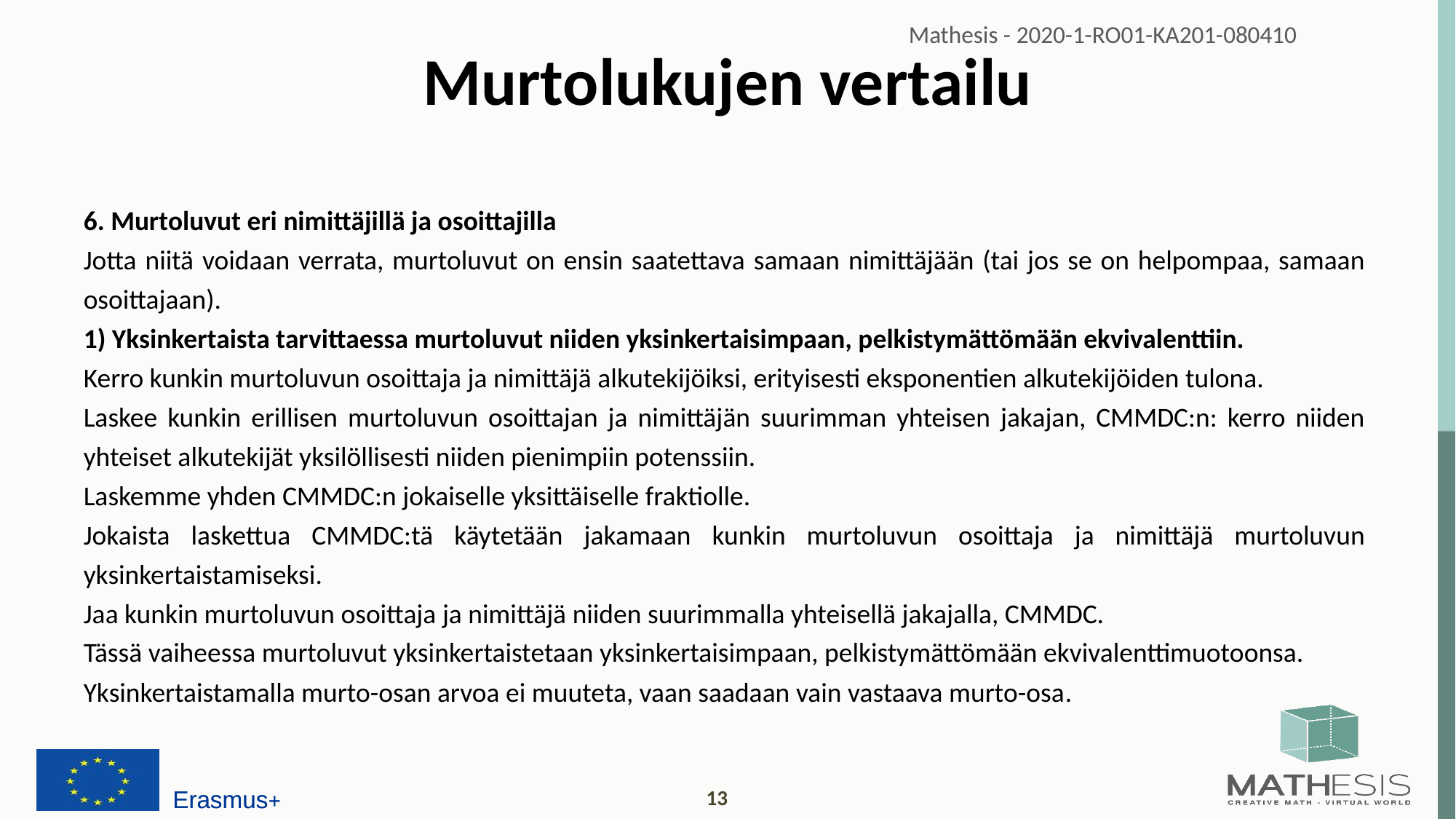

# Murtolukujen vertailu
6. Murtoluvut eri nimittäjillä ja osoittajilla
Jotta niitä voidaan verrata, murtoluvut on ensin saatettava samaan nimittäjään (tai jos se on helpompaa, samaan osoittajaan).
1) Yksinkertaista tarvittaessa murtoluvut niiden yksinkertaisimpaan, pelkistymättömään ekvivalenttiin.
Kerro kunkin murtoluvun osoittaja ja nimittäjä alkutekijöiksi, erityisesti eksponentien alkutekijöiden tulona.
Laskee kunkin erillisen murtoluvun osoittajan ja nimittäjän suurimman yhteisen jakajan, CMMDC:n: kerro niiden yhteiset alkutekijät yksilöllisesti niiden pienimpiin potenssiin.
Laskemme yhden CMMDC:n jokaiselle yksittäiselle fraktiolle.
Jokaista laskettua CMMDC:tä käytetään jakamaan kunkin murtoluvun osoittaja ja nimittäjä murtoluvun yksinkertaistamiseksi.
Jaa kunkin murtoluvun osoittaja ja nimittäjä niiden suurimmalla yhteisellä jakajalla, CMMDC.
Tässä vaiheessa murtoluvut yksinkertaistetaan yksinkertaisimpaan, pelkistymättömään ekvivalenttimuotoonsa.
Yksinkertaistamalla murto-osan arvoa ei muuteta, vaan saadaan vain vastaava murto-osa.